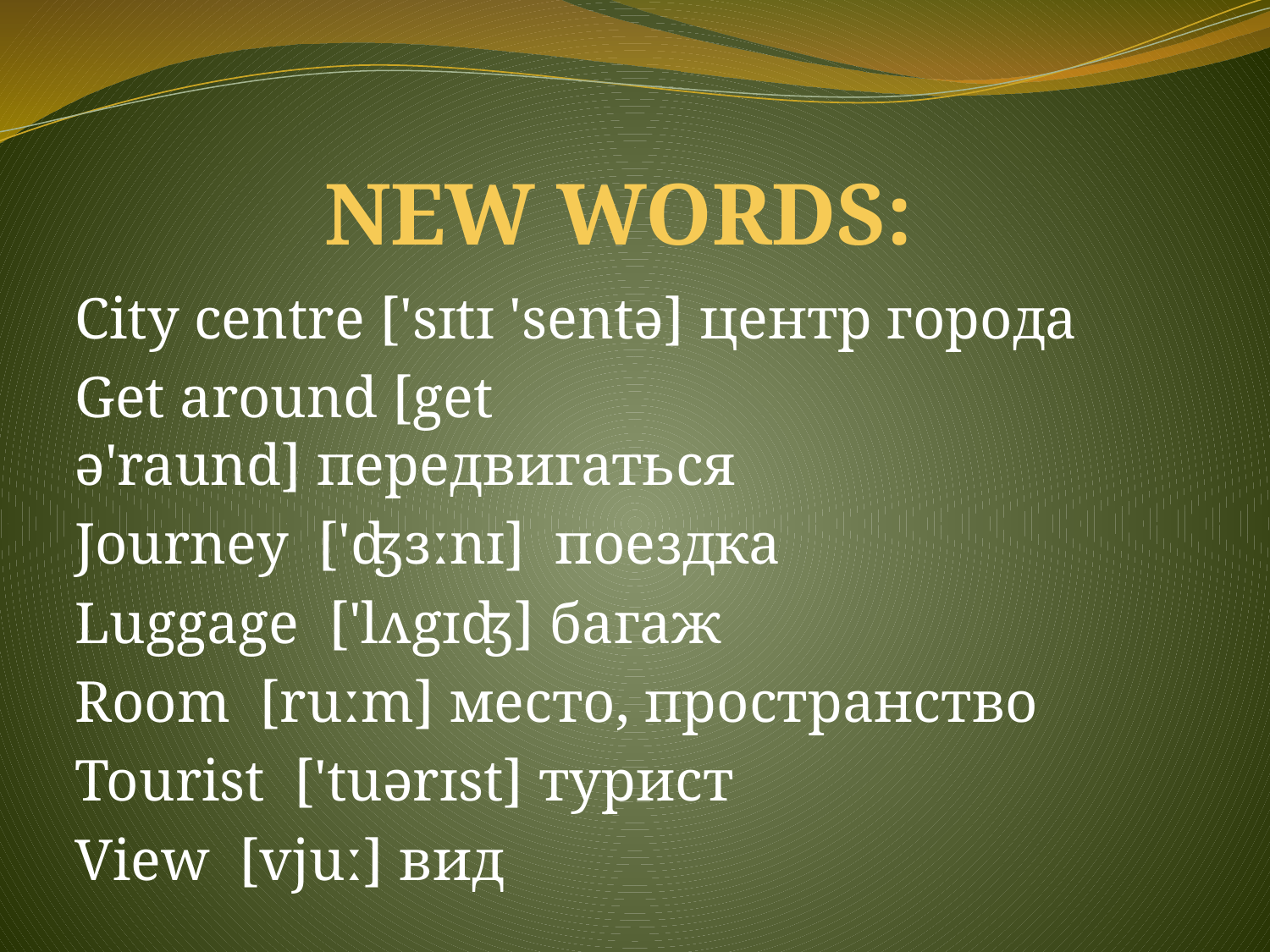

# NEW WORDS:
City centre ['sɪtɪ 'sentə] центр города
Get around [get ə'raund] передвигаться
Journey  ['ʤɜːnɪ]  поездка
Luggage  ['lʌgɪʤ] багаж
Room  [ruːm] место, пространство
Tourist  ['tuərɪst] турист
View  [vjuː] вид